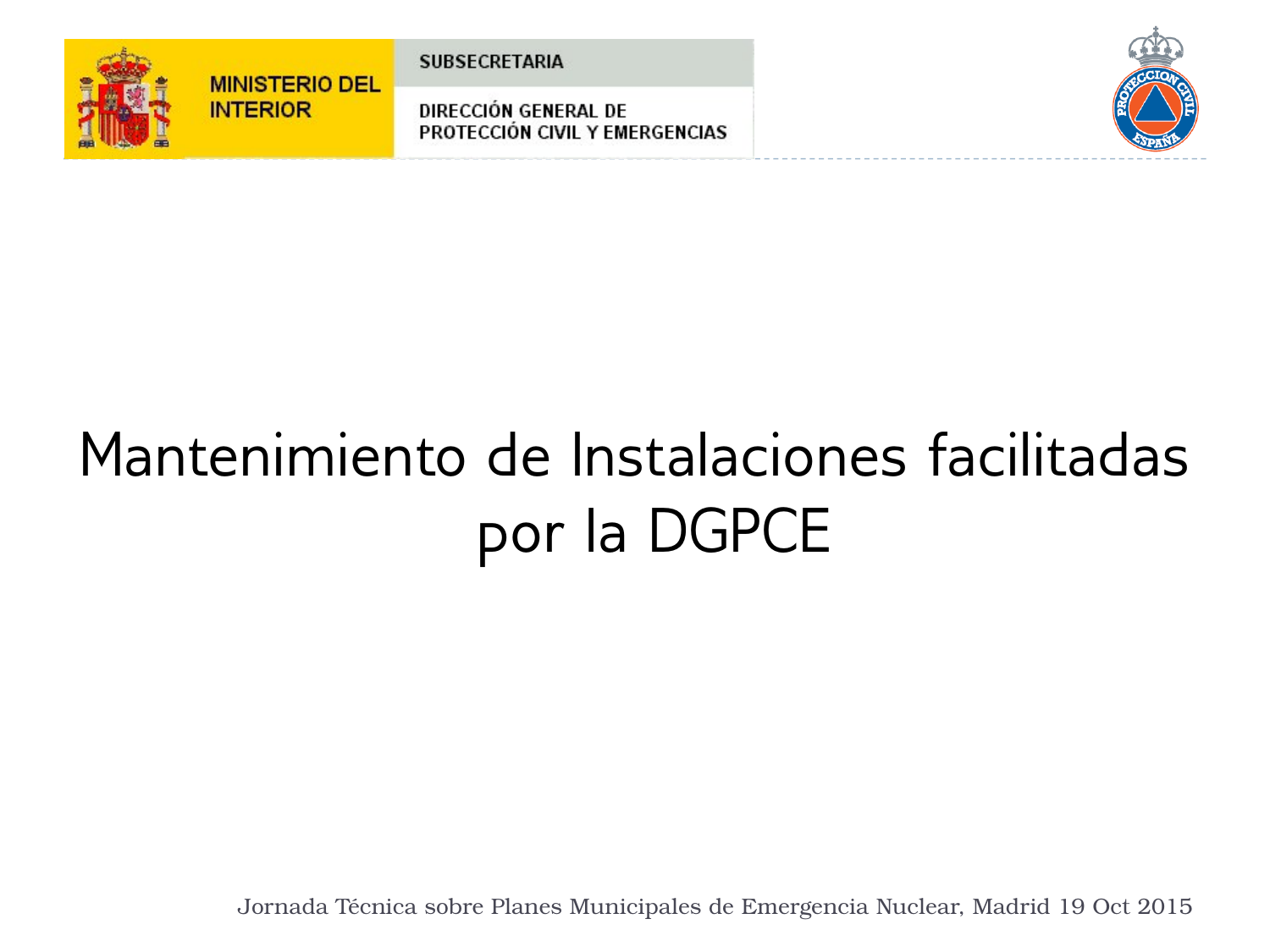

Mantenimiento de Instalaciones facilitadas por la DGPCE